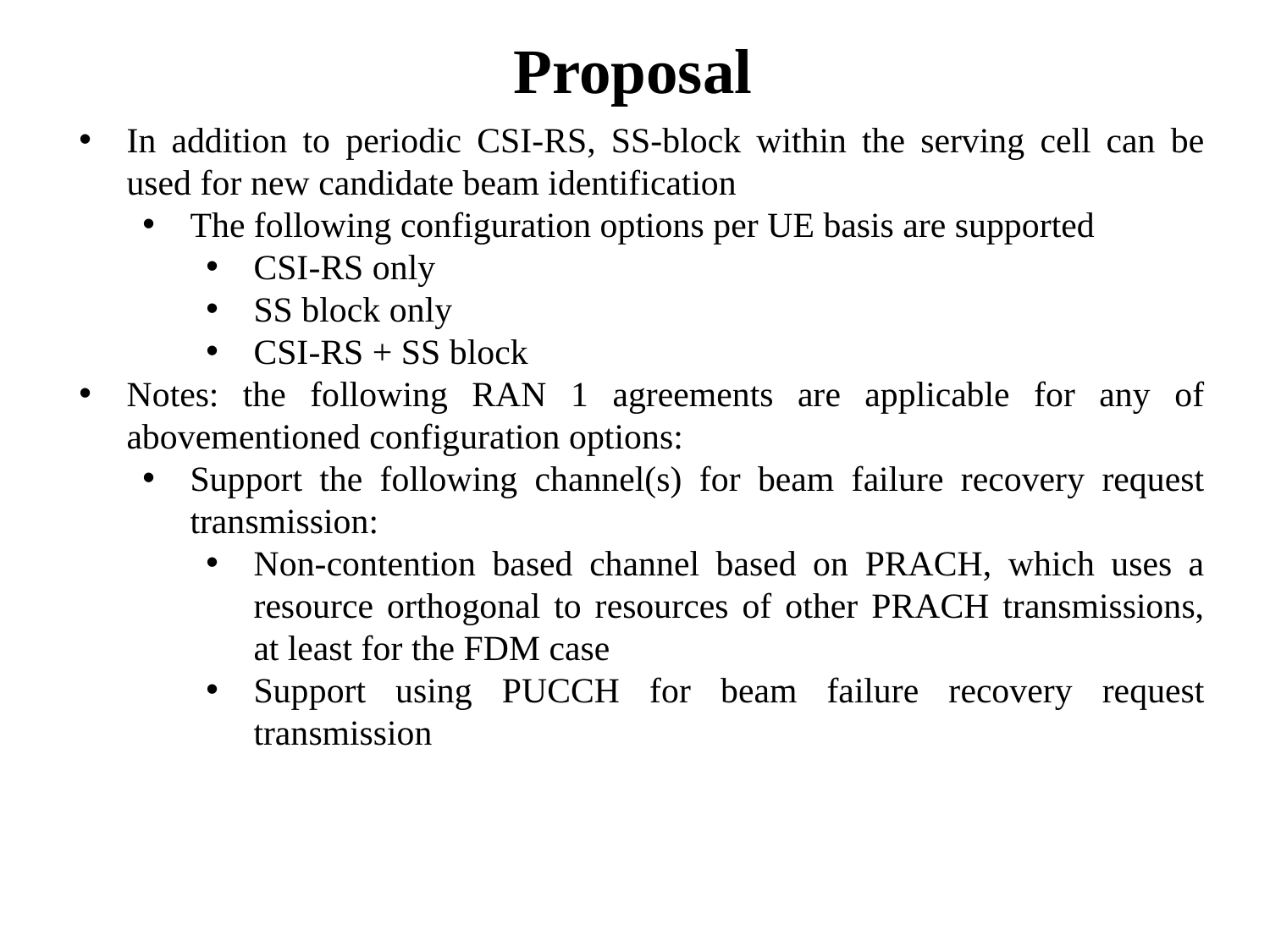

# Proposal
In addition to periodic CSI-RS, SS-block within the serving cell can be used for new candidate beam identification
The following configuration options per UE basis are supported
CSI-RS only
SS block only
CSI-RS + SS block
Notes: the following RAN 1 agreements are applicable for any of abovementioned configuration options:
Support the following channel(s) for beam failure recovery request transmission:
Non-contention based channel based on PRACH, which uses a resource orthogonal to resources of other PRACH transmissions, at least for the FDM case
Support using PUCCH for beam failure recovery request transmission